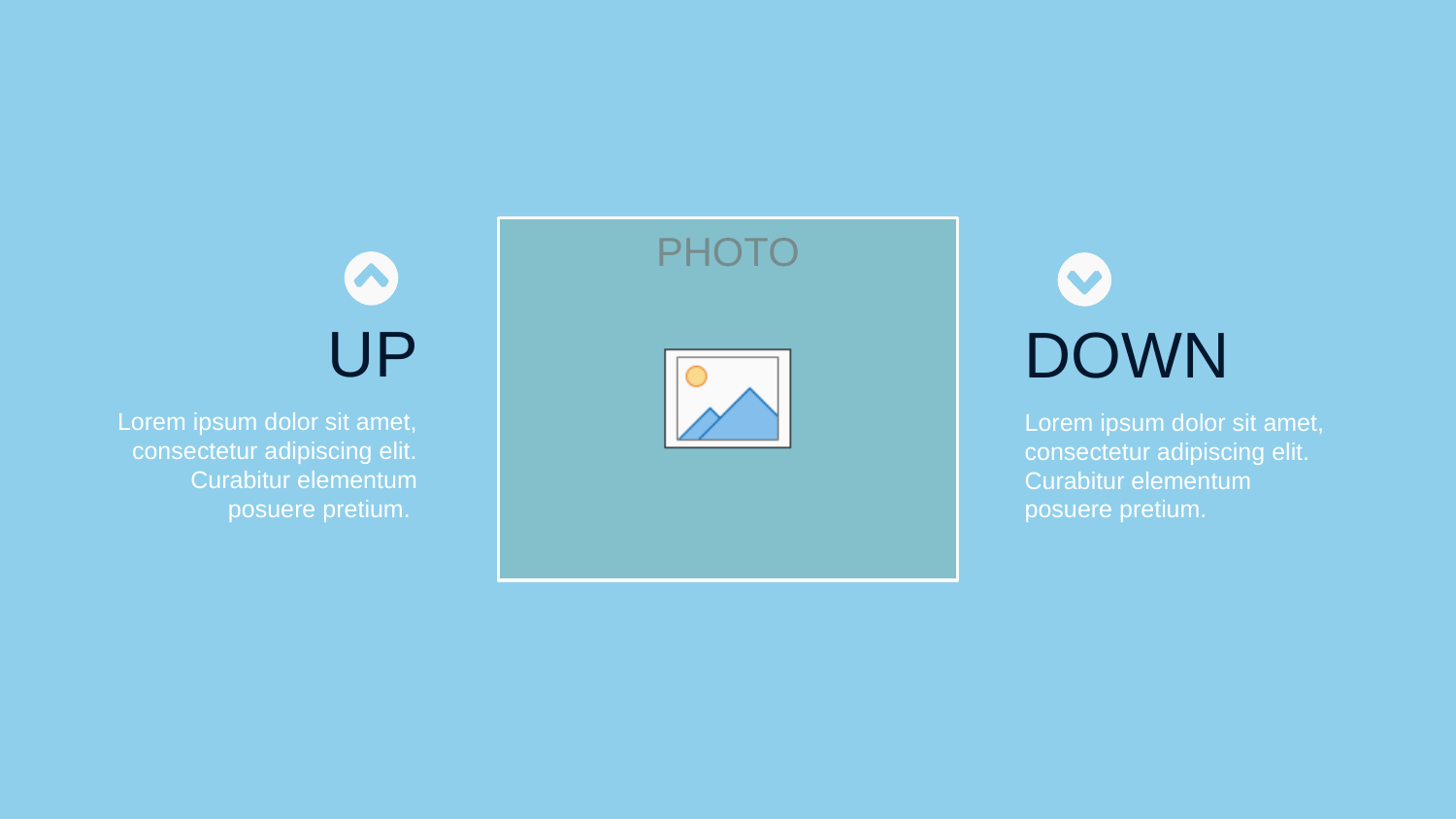

UP
DOWN
Lorem ipsum dolor sit amet, consectetur adipiscing elit. Curabitur elementum posuere pretium.
Lorem ipsum dolor sit amet, consectetur adipiscing elit. Curabitur elementum posuere pretium.